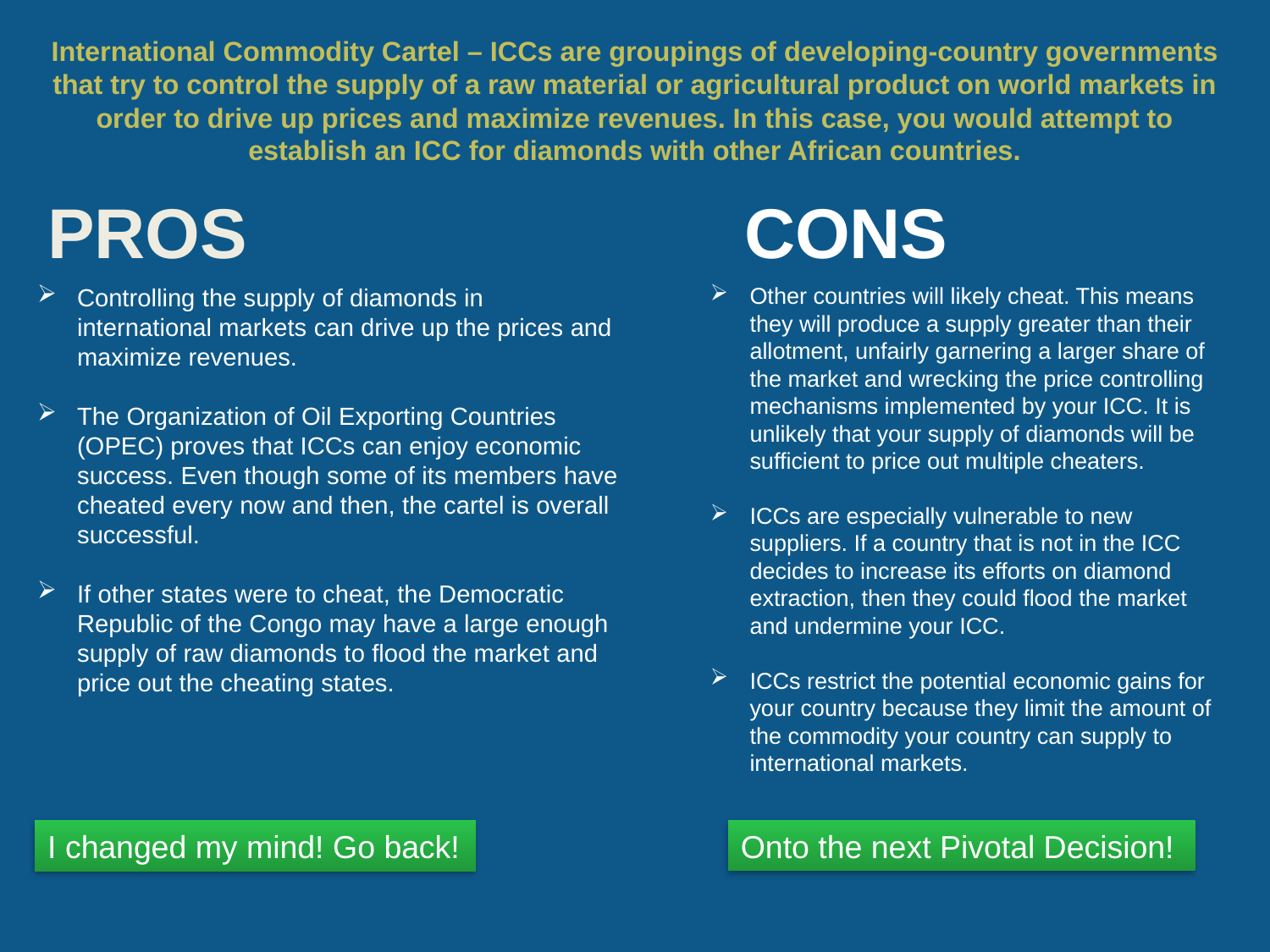

# International Commodity Cartel – ICCs are groupings of developing-country governments that try to control the supply of a raw material or agricultural product on world markets in order to drive up prices and maximize revenues. In this case, you would attempt to establish an ICC for diamonds with other African countries.
Other countries will likely cheat. This means they will produce a supply greater than their allotment, unfairly garnering a larger share of the market and wrecking the price controlling mechanisms implemented by your ICC. It is unlikely that your supply of diamonds will be sufficient to price out multiple cheaters.

ICCs are especially vulnerable to new suppliers. If a country that is not in the ICC decides to increase its efforts on diamond extraction, then they could flood the market and undermine your ICC.

ICCs restrict the potential economic gains for your country because they limit the amount of the commodity your country can supply to international markets.

Controlling the supply of diamonds in international markets can drive up the prices and maximize revenues.

The Organization of Oil Exporting Countries (OPEC) proves that ICCs can enjoy economic success. Even though some of its members have cheated every now and then, the cartel is overall successful.

If other states were to cheat, the Democratic Republic of the Congo may have a large enough supply of raw diamonds to flood the market and price out the cheating states.